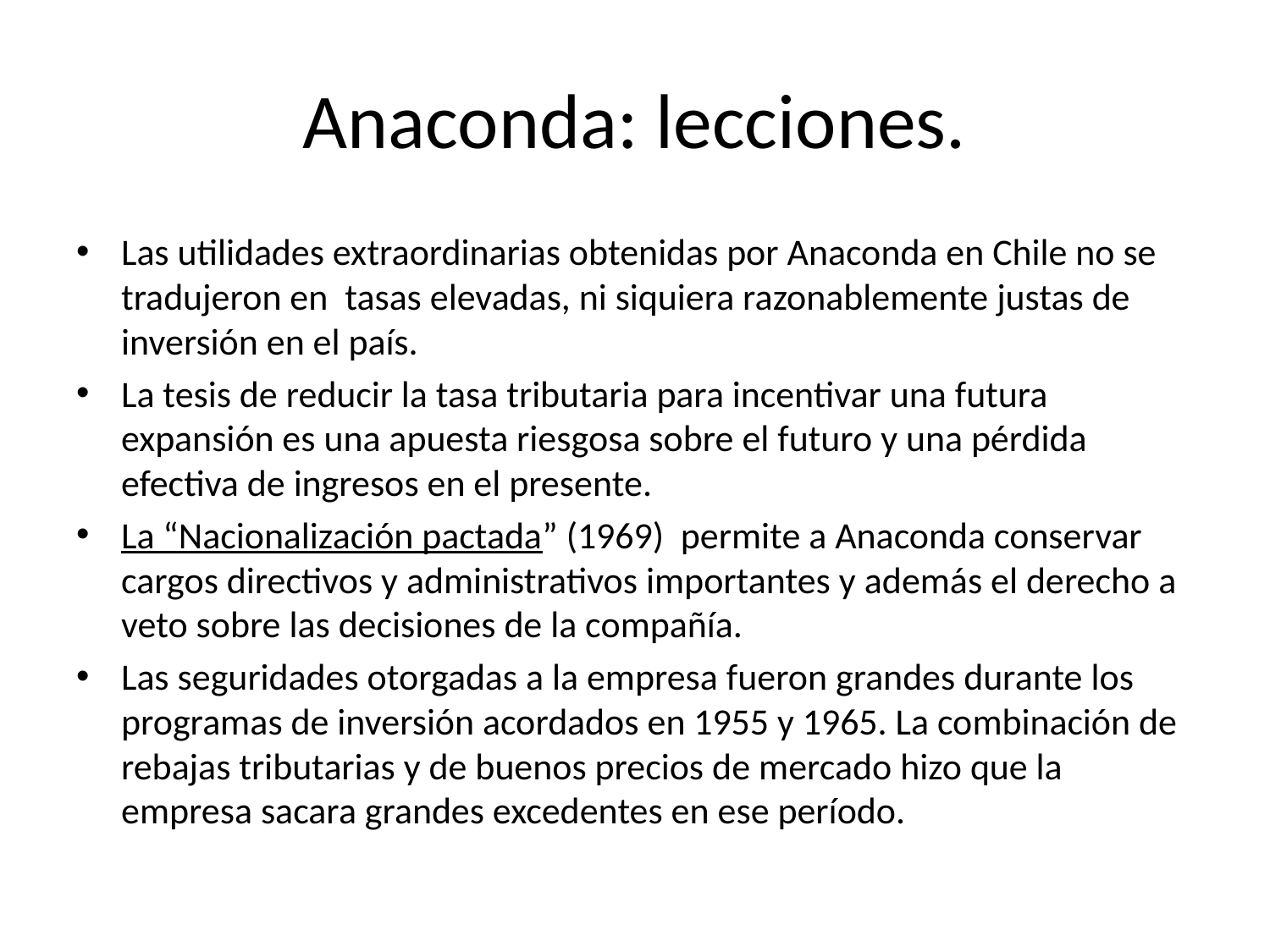

# Anaconda: lecciones.
Las utilidades extraordinarias obtenidas por Anaconda en Chile no se tradujeron en  tasas elevadas, ni siquiera razonablemente justas de inversión en el país.
La tesis de reducir la tasa tributaria para incentivar una futura expansión es una apuesta riesgosa sobre el futuro y una pérdida efectiva de ingresos en el presente.
La “Nacionalización pactada” (1969)  permite a Anaconda conservar cargos directivos y administrativos importantes y además el derecho a veto sobre las decisiones de la compañía.
Las seguridades otorgadas a la empresa fueron grandes durante los programas de inversión acordados en 1955 y 1965. La combinación de rebajas tributarias y de buenos precios de mercado hizo que la empresa sacara grandes excedentes en ese período.